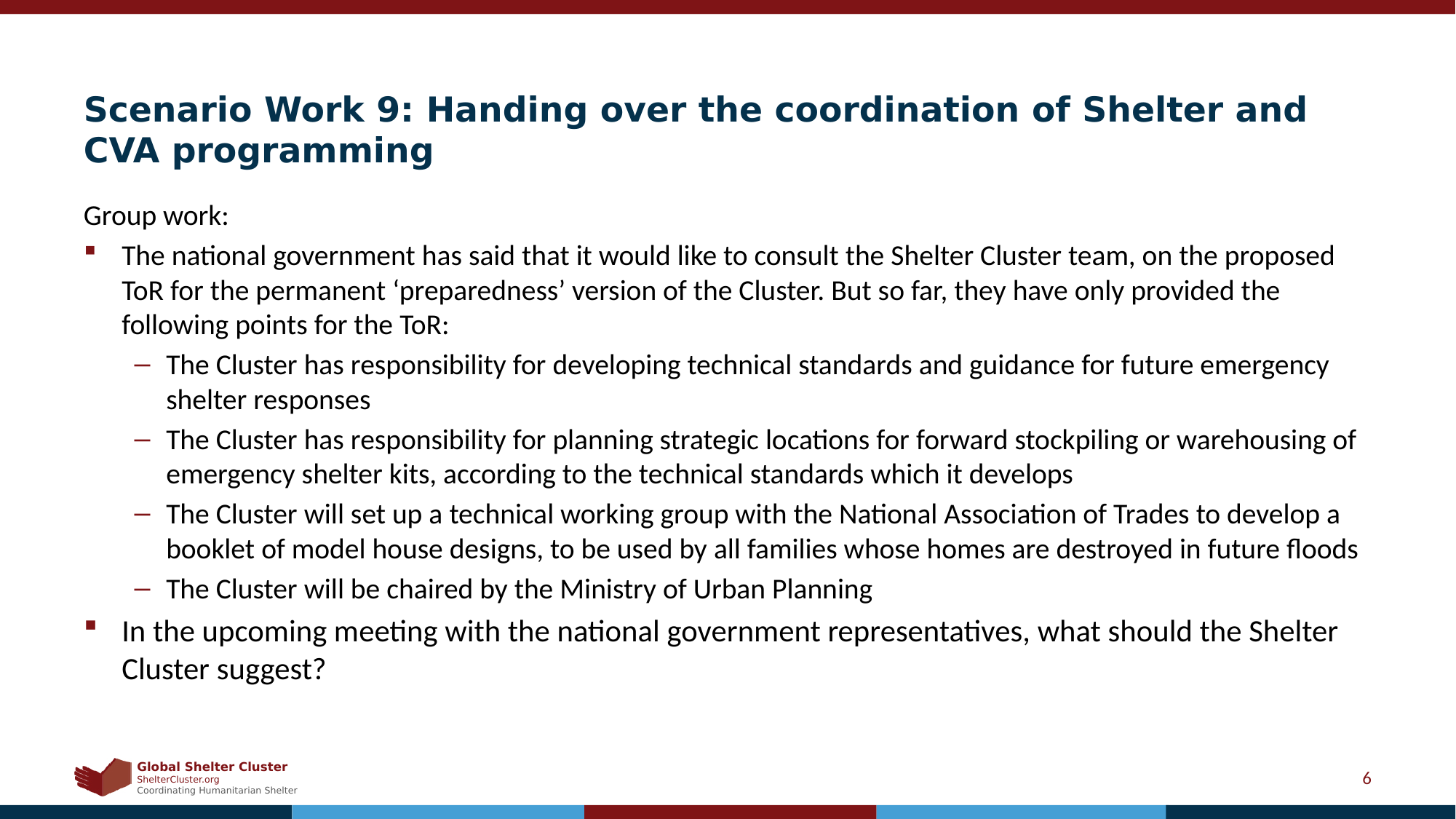

# Scenario Work 9: Handing over the coordination of Shelter and CVA programming
Group work:
The national government has said that it would like to consult the Shelter Cluster team, on the proposed ToR for the permanent ‘preparedness’ version of the Cluster. But so far, they have only provided the following points for the ToR:
The Cluster has responsibility for developing technical standards and guidance for future emergency shelter responses
The Cluster has responsibility for planning strategic locations for forward stockpiling or warehousing of emergency shelter kits, according to the technical standards which it develops
The Cluster will set up a technical working group with the National Association of Trades to develop a booklet of model house designs, to be used by all families whose homes are destroyed in future floods
The Cluster will be chaired by the Ministry of Urban Planning
In the upcoming meeting with the national government representatives, what should the Shelter Cluster suggest?
6